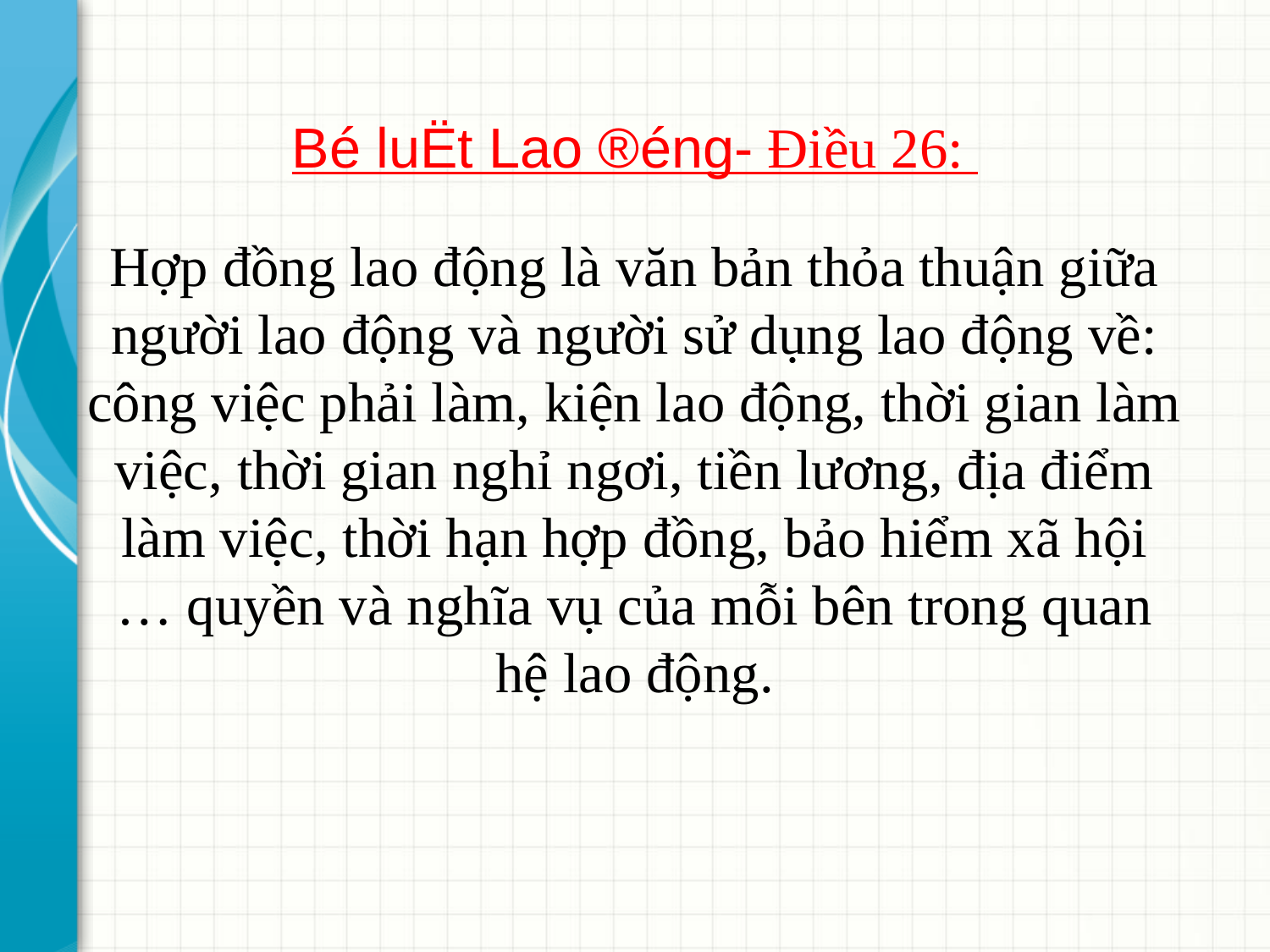

Bé luËt Lao ®éng- Điều 26:

Hợp đồng lao động là văn bản thỏa thuận giữa người lao động và người sử dụng lao động về:
công việc phải làm, kiện lao động, thời gian làm việc, thời gian nghỉ ngơi, tiền lương, địa điểm làm việc, thời hạn hợp đồng, bảo hiểm xã hội … quyền và nghĩa vụ của mỗi bên trong quan hệ lao động.